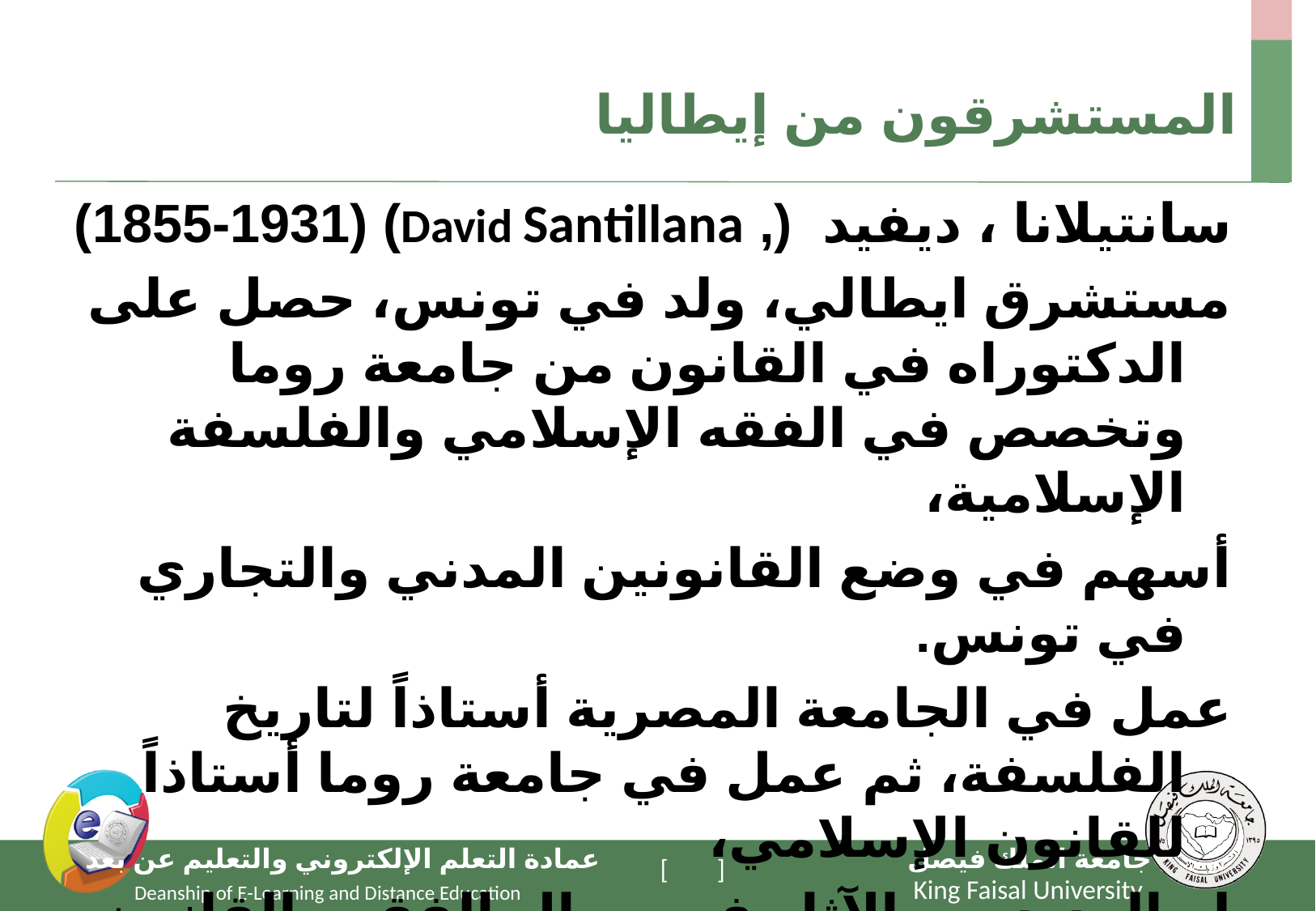

# المستشرقون من إيطاليا
سانتيلانا ، ديفيد  (, David Santillana) (1855-1931)
مستشرق ايطالي، ولد في تونس، حصل على الدكتوراه في القانون من جامعة روما وتخصص في الفقه الإسلامي والفلسفة الإسلامية،
أسهم في وضع القانونين المدني والتجاري في تونس.
عمل في الجامعة المصرية أستاذاً لتاريخ الفلسفة، ثم عمل في جامعة روما أستاذاً للقانون الإسلامي،
له العديد من الآثار في مجال الفقه والقانون المقارن.